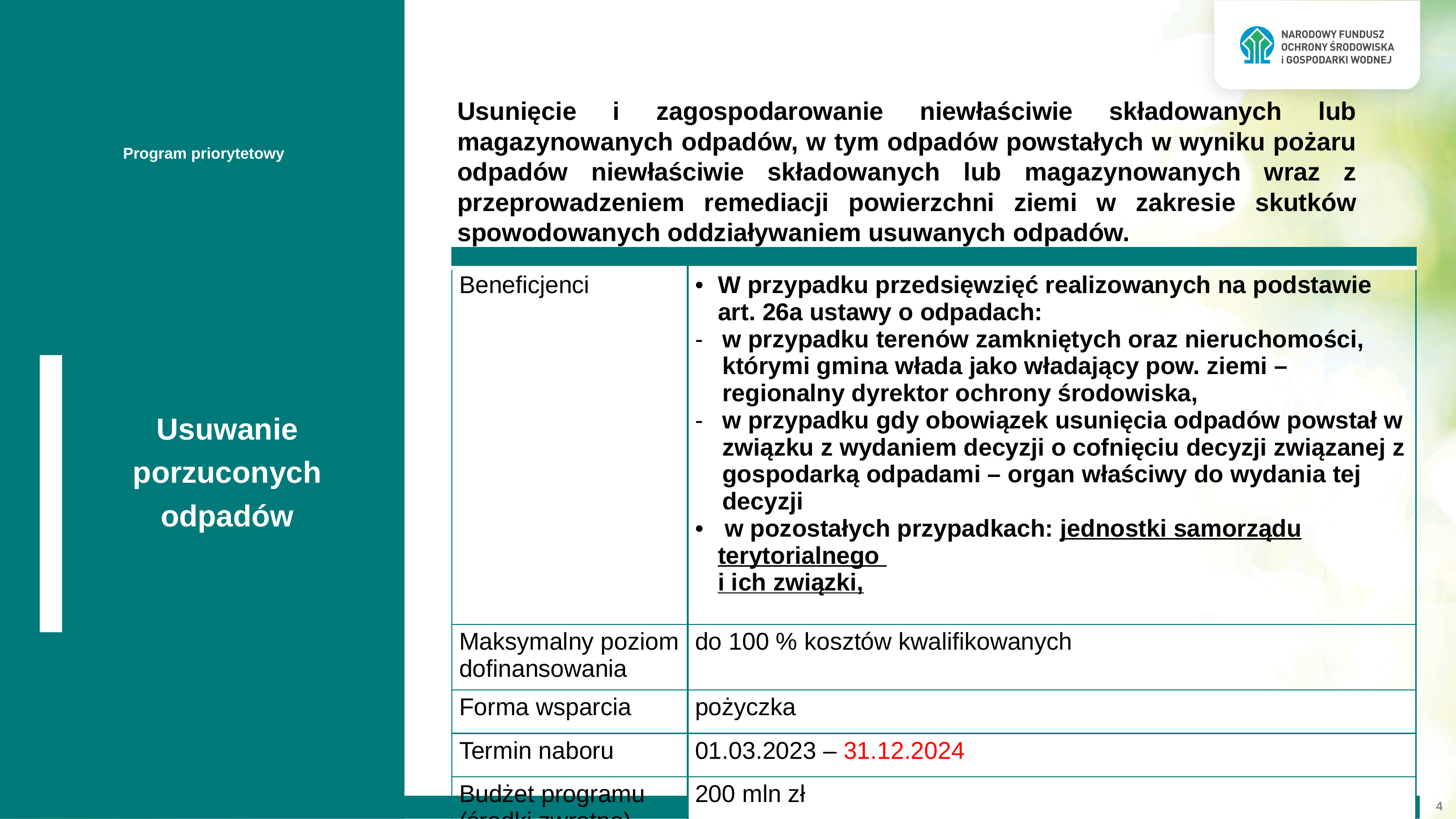

Usunięcie i zagospodarowanie niewłaściwie składowanych lub magazynowanych odpadów, w tym odpadów powstałych w wyniku pożaru odpadów niewłaściwie składowanych lub magazynowanych wraz z przeprowadzeniem remediacji powierzchni ziemi w zakresie skutków spowodowanych oddziaływaniem usuwanych odpadów.
Program priorytetowy
|  |  |
| --- | --- |
| Beneficjenci | W przypadku przedsięwzięć realizowanych na podstawie art. 26a ustawy o odpadach: w przypadku terenów zamkniętych oraz nieruchomości, którymi gmina włada jako władający pow. ziemi – regionalny dyrektor ochrony środowiska, w przypadku gdy obowiązek usunięcia odpadów powstał w związku z wydaniem decyzji o cofnięciu decyzji związanej z gospodarką odpadami – organ właściwy do wydania tej decyzji w pozostałych przypadkach: jednostki samorządu terytorialnego i ich związki, |
| Maksymalny poziom dofinansowania | do 100 % kosztów kwalifikowanych |
| Forma wsparcia | pożyczka |
| Termin naboru | 01.03.2023 – 31.12.2024 |
| Budżet programu (środki zwrotne) | 200 mln zł |

Usuwanie porzuconych odpadów

Zakres i szczegółowe warunki wsparcia w trakcie uzgodnień
4